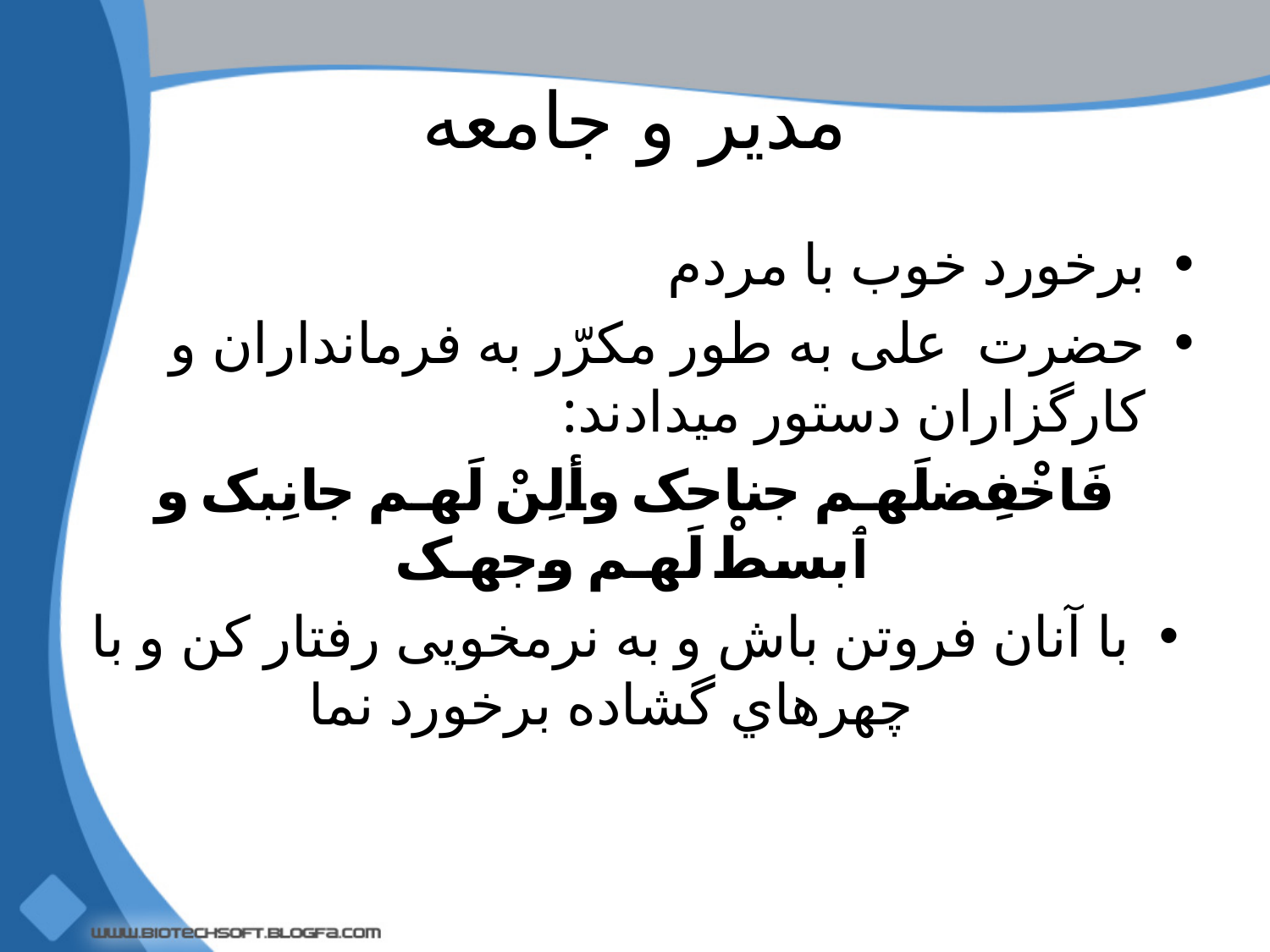

# مدیر و جامعه
برخورد خوب با مردم
حضرت  علی به طور مکرّر به فرمانداران و کارگزاران دستور میدادند:
فَاخْفِضلَهم جناحک وألِنْ لَهم جانِبک و ٱبسطْ لَهم وجهک
با آنان فروتن باش و به نرمخویی رفتار کن و با چهرهاي گشاده برخورد نما